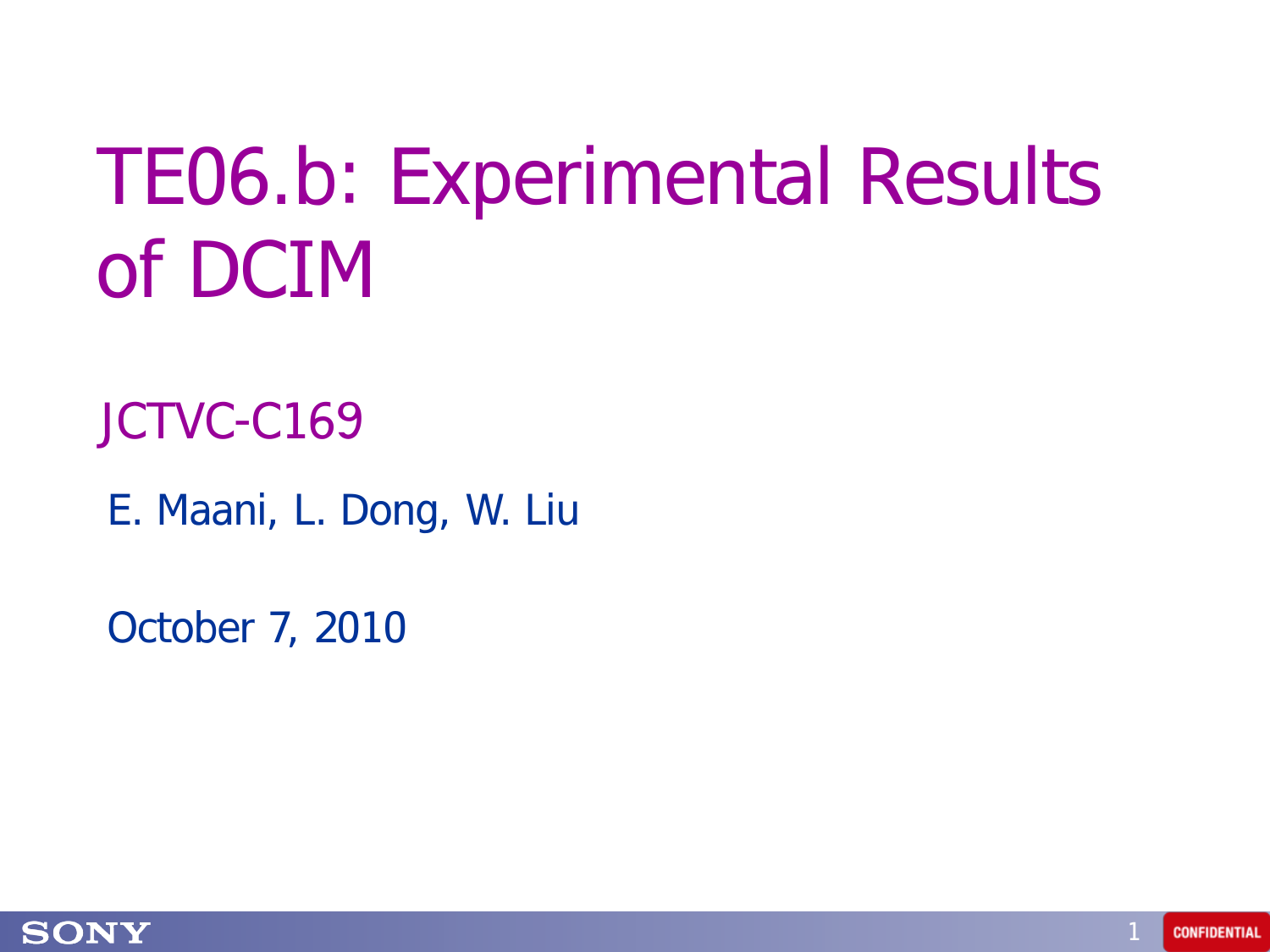

TE06.b: Experimental Results of DCIM

JCTVC-C169
E. Maani, L. Dong, W. Liu

October 7, 2010
1